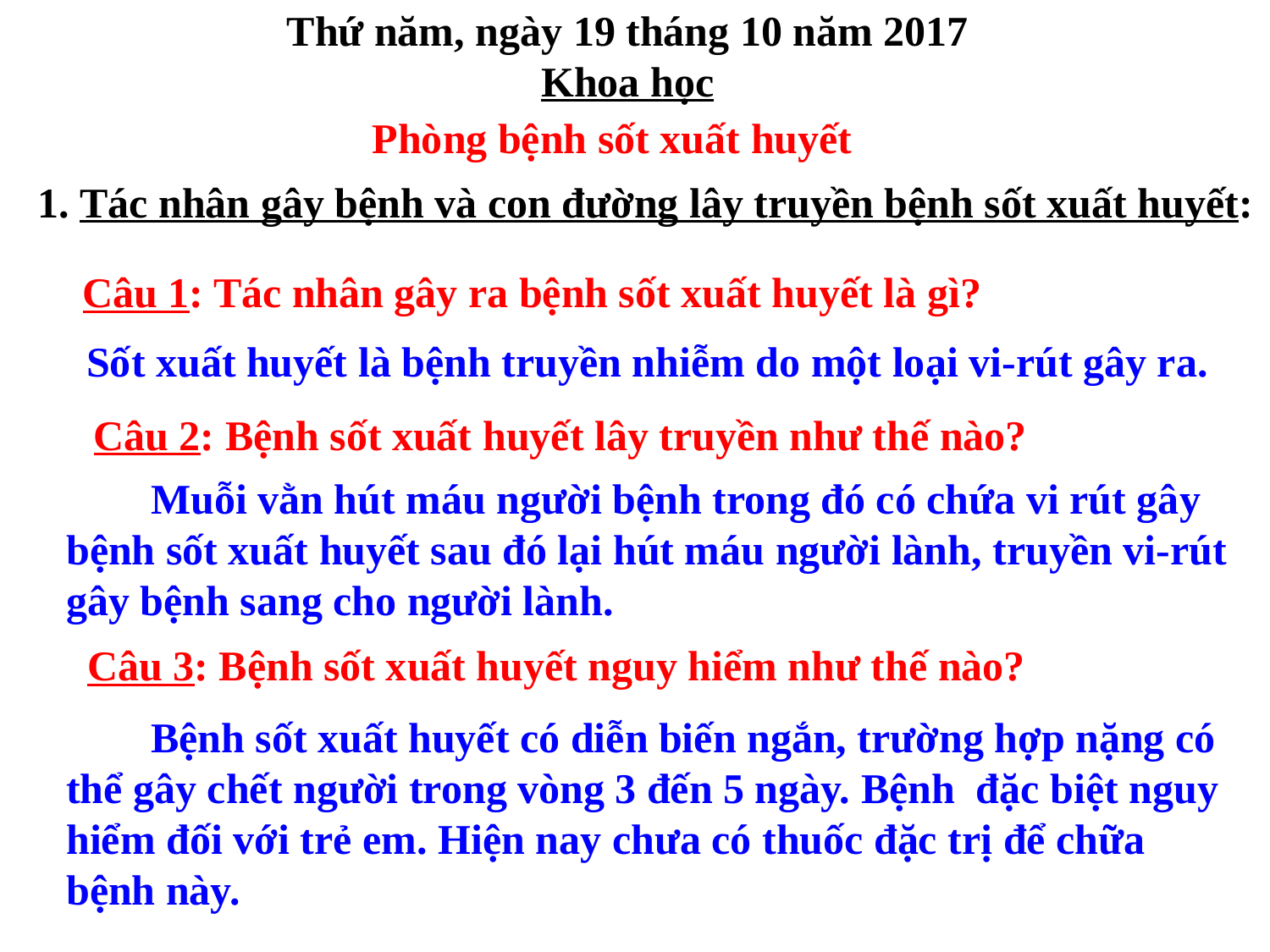

Thứ năm, ngày 19 tháng 10 năm 2017
Khoa học

  Phòng bệnh sốt xuất huyết
1. Tác nhân gây bệnh và con đường lây truyền bệnh sốt xuất huyết:
 Câu 1: Tác nhân gây ra bệnh sốt xuất huyết là gì?
   Sốt xuất huyết là bệnh truyền nhiễm do một loại vi-rút gây ra.
 Câu 2: Bệnh sốt xuất huyết lây truyền như thế nào?
        Muỗi vằn hút máu người bệnh trong đó có chứa vi rút gây bệnh sốt xuất huyết sau đó lại hút máu người lành, truyền vi-rút gây bệnh sang cho người lành.
 Câu 3: Bệnh sốt xuất huyết nguy hiểm như thế nào?
        Bệnh sốt xuất huyết có diễn biến ngắn, trường hợp nặng có thể gây chết người trong vòng 3 đến 5 ngày. Bệnh  đặc biệt nguy hiểm đối với trẻ em. Hiện nay chưa có thuốc đặc trị để chữa bệnh này.